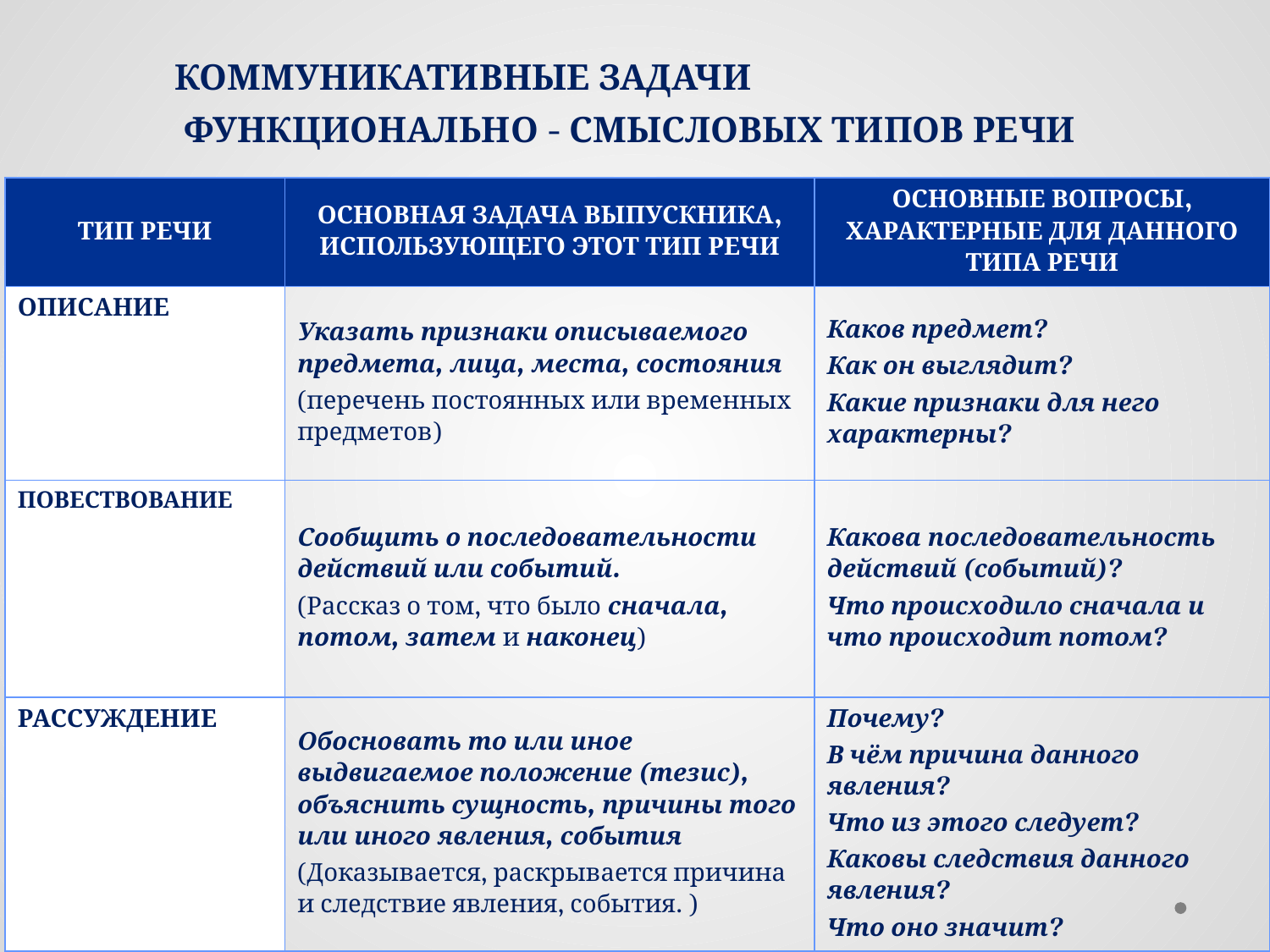

КОММУНИКАТИВНЫЕ ЗАДАЧИ
 функционально - смысловых типов речи
| Тип речи | Основная задача выпускника, использующего этот тип речи | Основные вопросы, характерные для данного типа речи |
| --- | --- | --- |
| Описание | Указать признаки описываемого предмета, лица, места, состояния (перечень постоянных или временных предметов) | Каков предмет? Как он выглядит? Какие признаки для него характерны? |
| Повествование | Сообщить о последовательности действий или событий. (Рассказ о том, что было сначала, потом, затем и наконец) | Какова последовательность действий (событий)? Что происходило сначала и что происходит потом? |
| Рассуждение | Обосновать то или иное выдвигаемое положение (тезис), объяснить сущность, причины того или иного явления, события (Доказывается, раскрывается причина и следствие явления, события. ) | Почему? В чём причина данного явления? Что из этого следует? Каковы следствия данного явления? Что оно значит? |